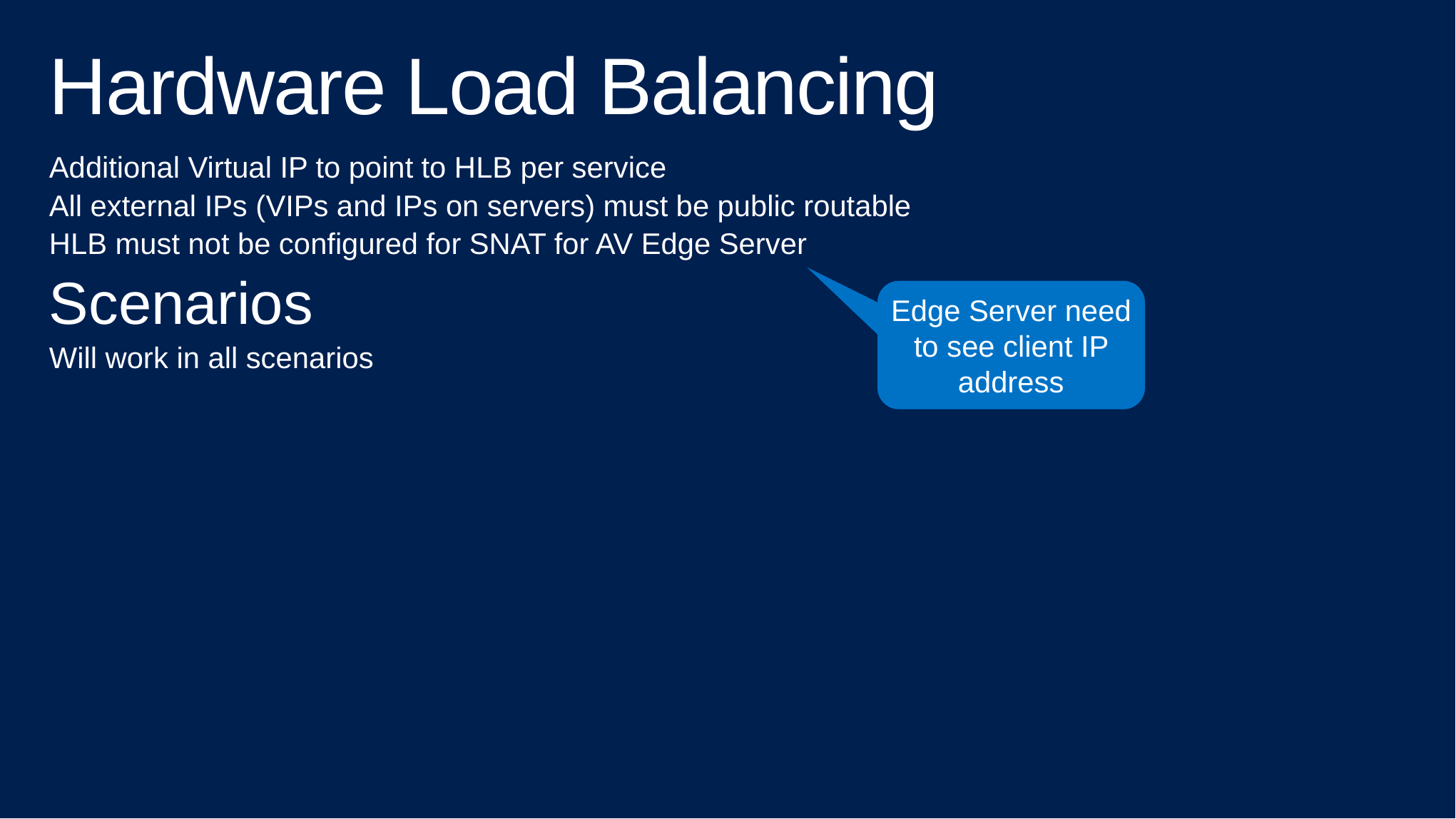

# Hardware Load Balancing
Additional Virtual IP to point to HLB per service
All external IPs (VIPs and IPs on servers) must be public routable
HLB must not be configured for SNAT for AV Edge Server
Scenarios
Will work in all scenarios

Edge Server need to see client IP address